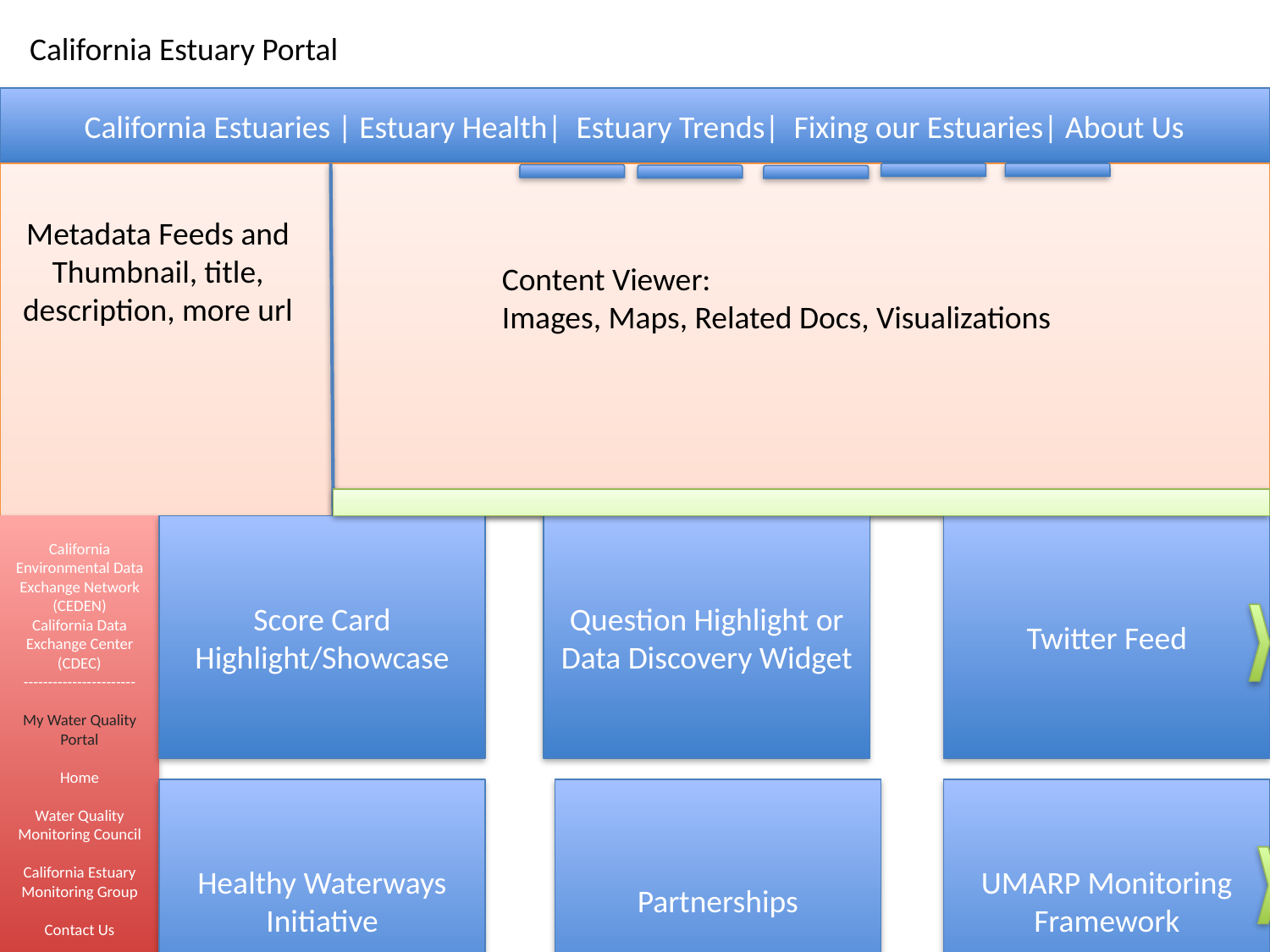

California Estuary Portal
California Estuaries | Estuary Health|  Estuary Trends|  Fixing our Estuaries| About Us

Metadata Feeds and Thumbnail, title, description, more url

Content Viewer:
Images, Maps, Related Docs, Visualizations

California Environmental Data Exchange Network (CEDEN)
California Data Exchange Center (CDEC)
-----------------------

My Water Quality Portal

Home

Water Quality Monitoring Council

California Estuary Monitoring Group

Contact Us

Score Card
Highlight/Showcase
Question Highlight or Data Discovery Widget
Twitter Feed

Healthy Waterways Initiative
Partnerships
UMARP Monitoring Framework